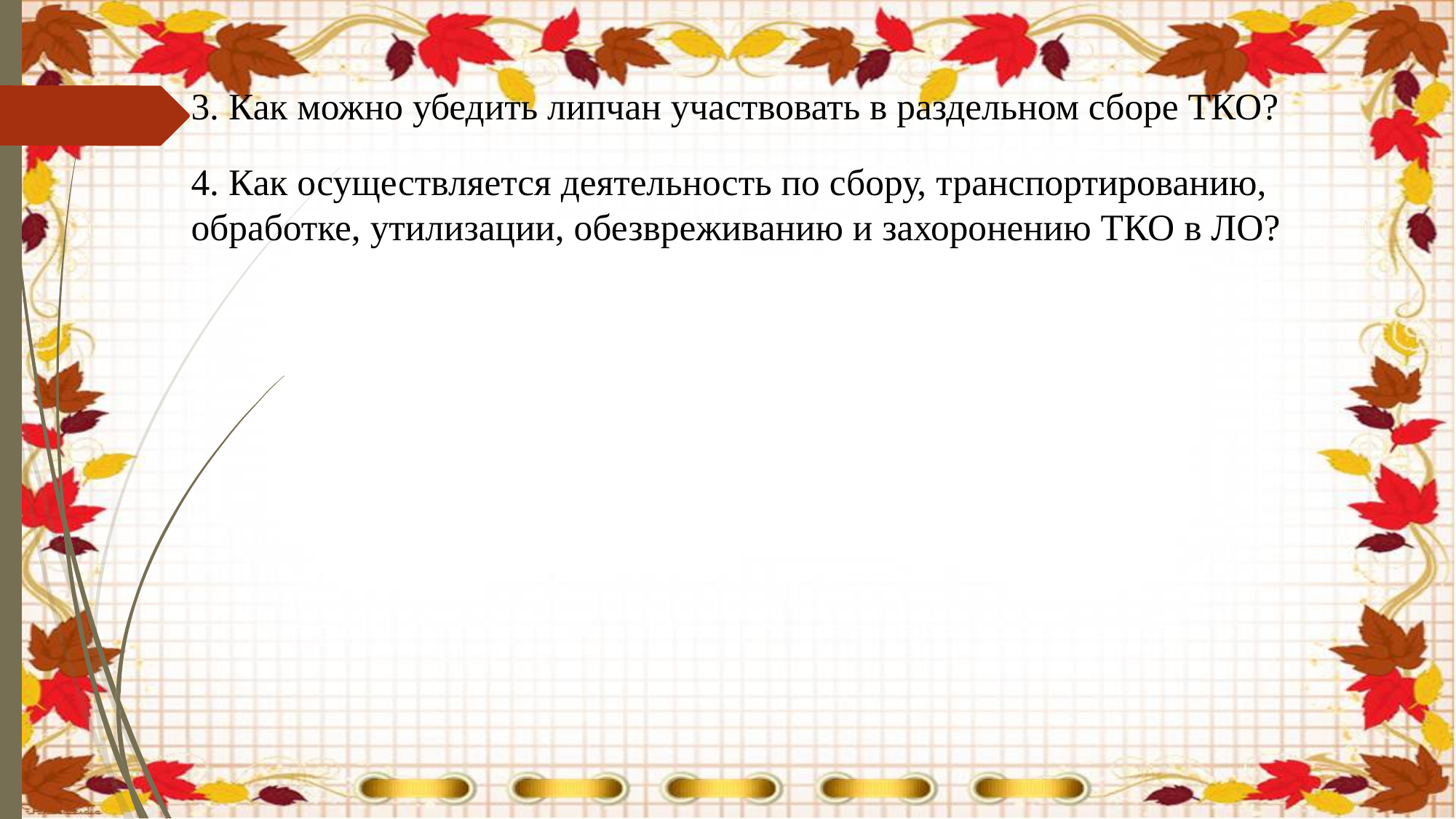

# 3. Как можно убедить липчан участвовать в раздельном сборе ТКО?

4. Как осуществляется деятельность по сбору, транспортированию, обработке, утилизации, обезвреживанию и захоронению ТКО в ЛО?